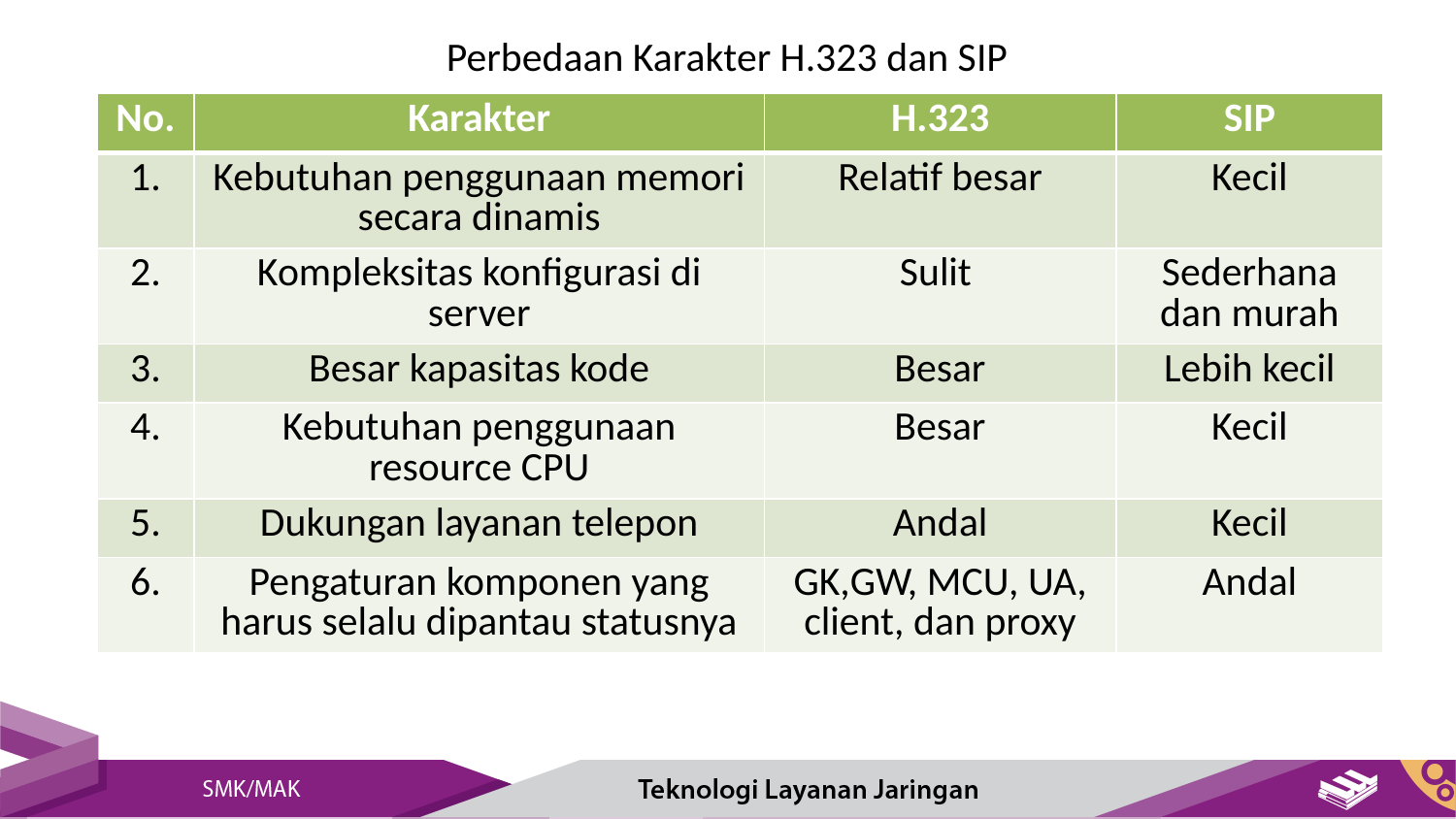

Perbedaan Karakter H.323 dan SIP
| No. | Karakter | H.323 | SIP |
| --- | --- | --- | --- |
| 1. | Kebutuhan penggunaan memori secara dinamis | Relatif besar | Kecil |
| 2. | Kompleksitas konfigurasi di server | Sulit | Sederhana dan murah |
| 3. | Besar kapasitas kode | Besar | Lebih kecil |
| 4. | Kebutuhan penggunaan resource CPU | Besar | Kecil |
| 5. | Dukungan layanan telepon | Andal | Kecil |
| 6. | Pengaturan komponen yang harus selalu dipantau statusnya | GK,GW, MCU, UA, client, dan proxy | Andal |